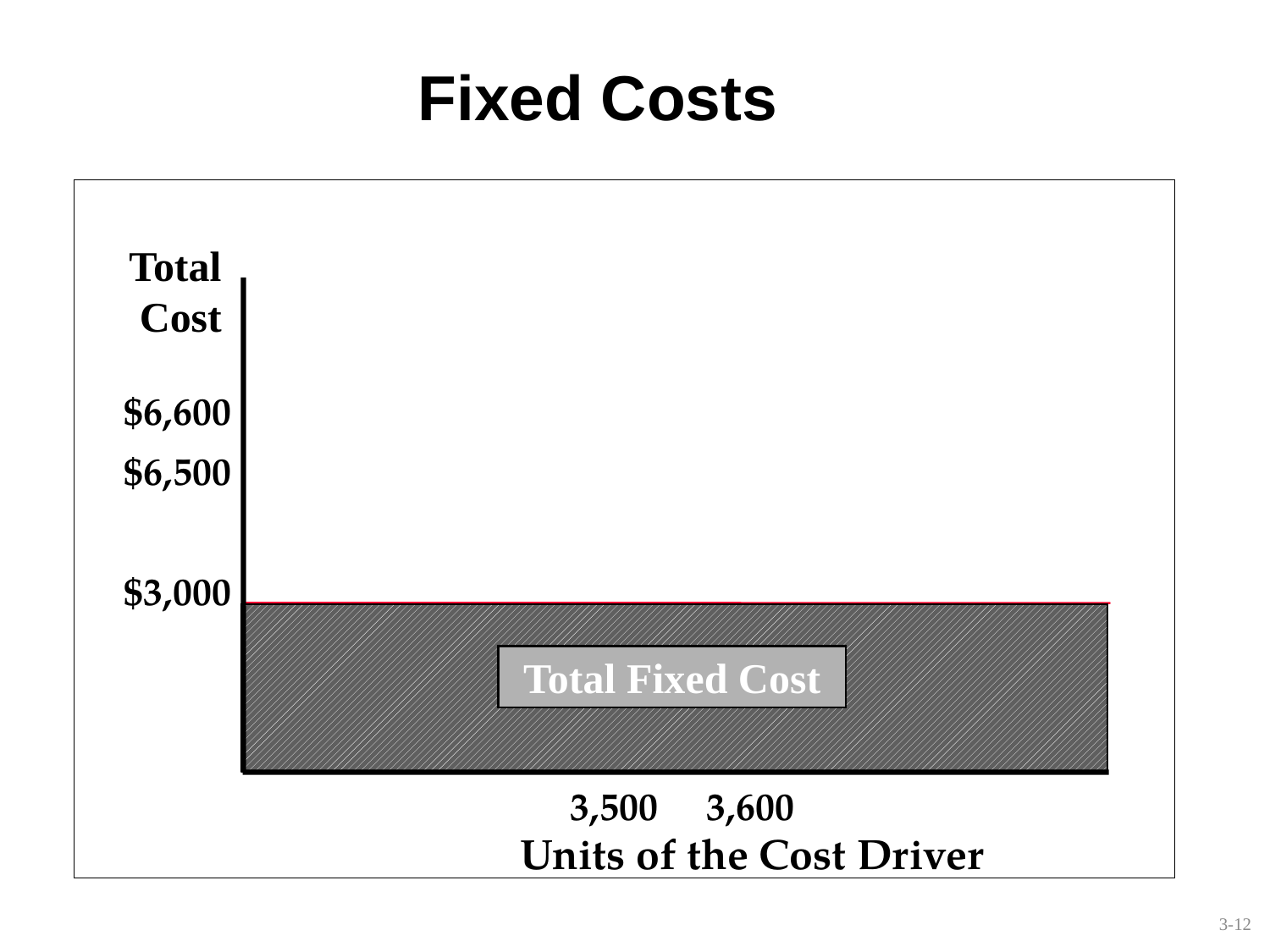

# Fixed Costs

   Total
    Cost

	$6,600
	$6,500

	$3,000

Total Fixed Cost

3,500     3,600
Units of the Cost Driver
3-12